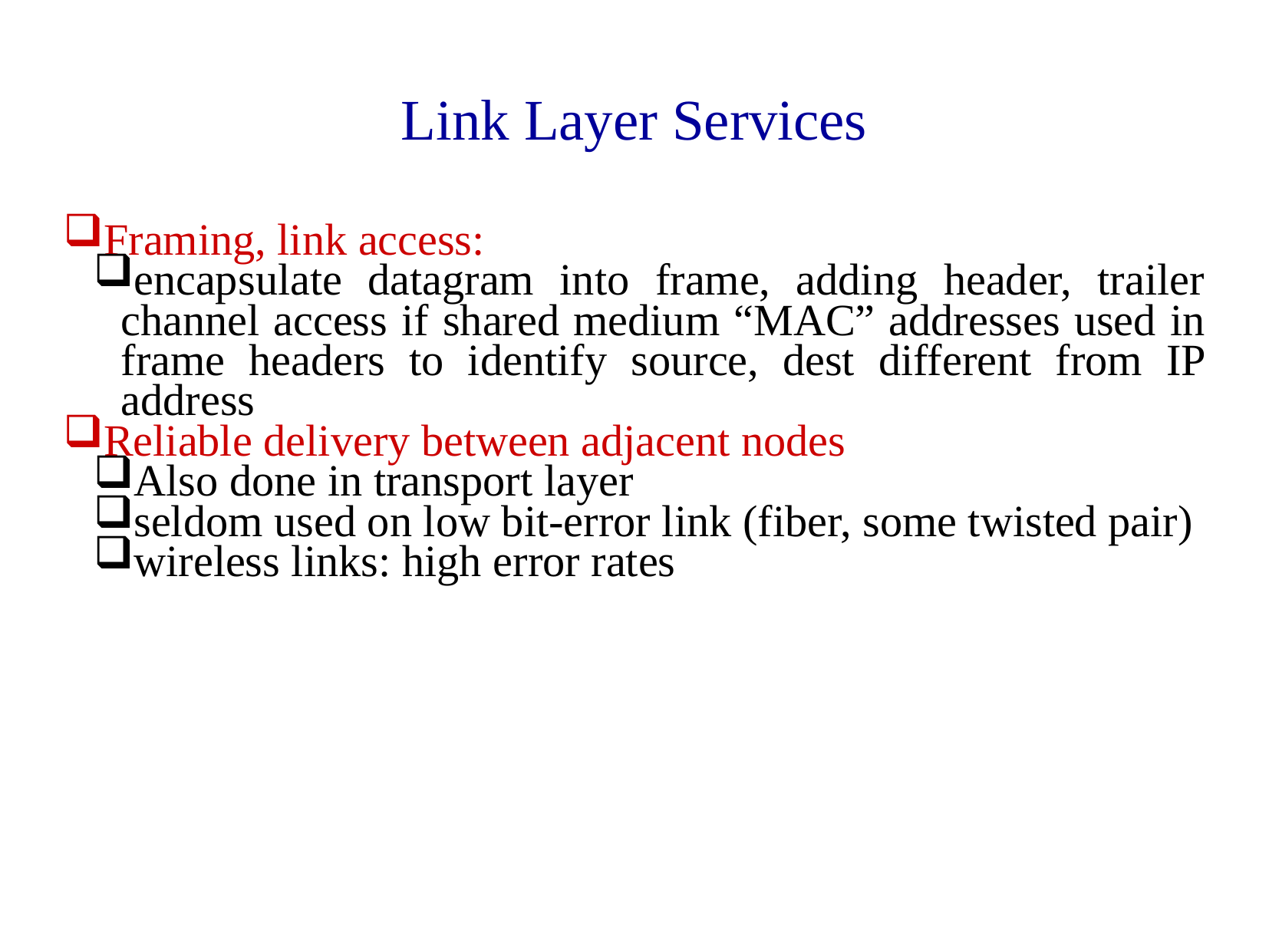

Link Layer Services
Framing, link access:
encapsulate datagram into frame, adding header, trailer channel access if shared medium “MAC” addresses used in frame headers to identify source, dest different from IP address
Reliable delivery between adjacent nodes
Also done in transport layer
seldom used on low bit-error link (fiber, some twisted pair)
wireless links: high error rates